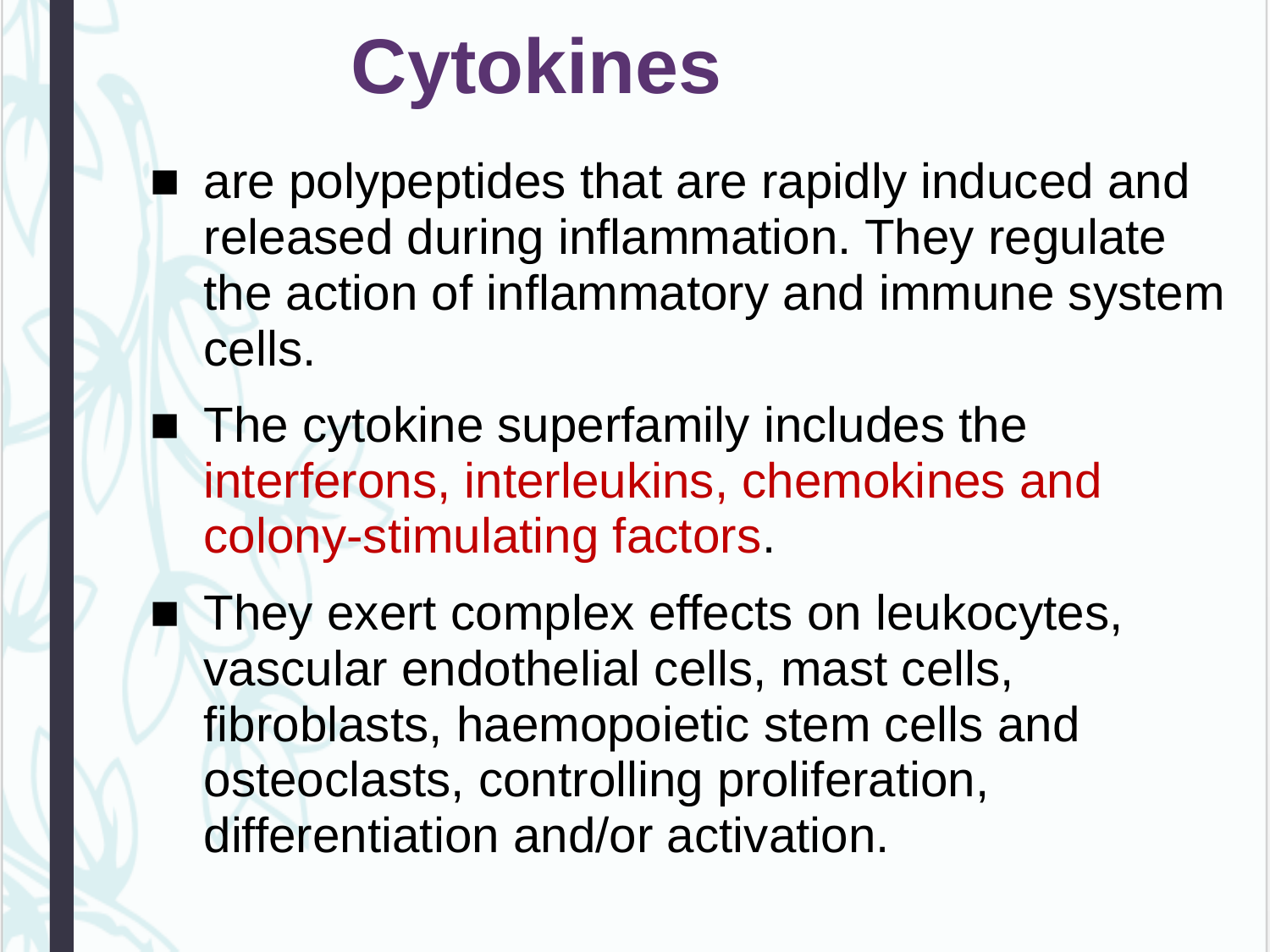

# Cytokines
are polypeptides that are rapidly induced and released during inflammation. They regulate the action of inflammatory and immune system cells.
The cytokine superfamily includes the interferons, interleukins, chemokines and colony-stimulating factors.
They exert complex effects on leukocytes, vascular endothelial cells, mast cells, fibroblasts, haemopoietic stem cells and osteoclasts, controlling proliferation, differentiation and/or activation.